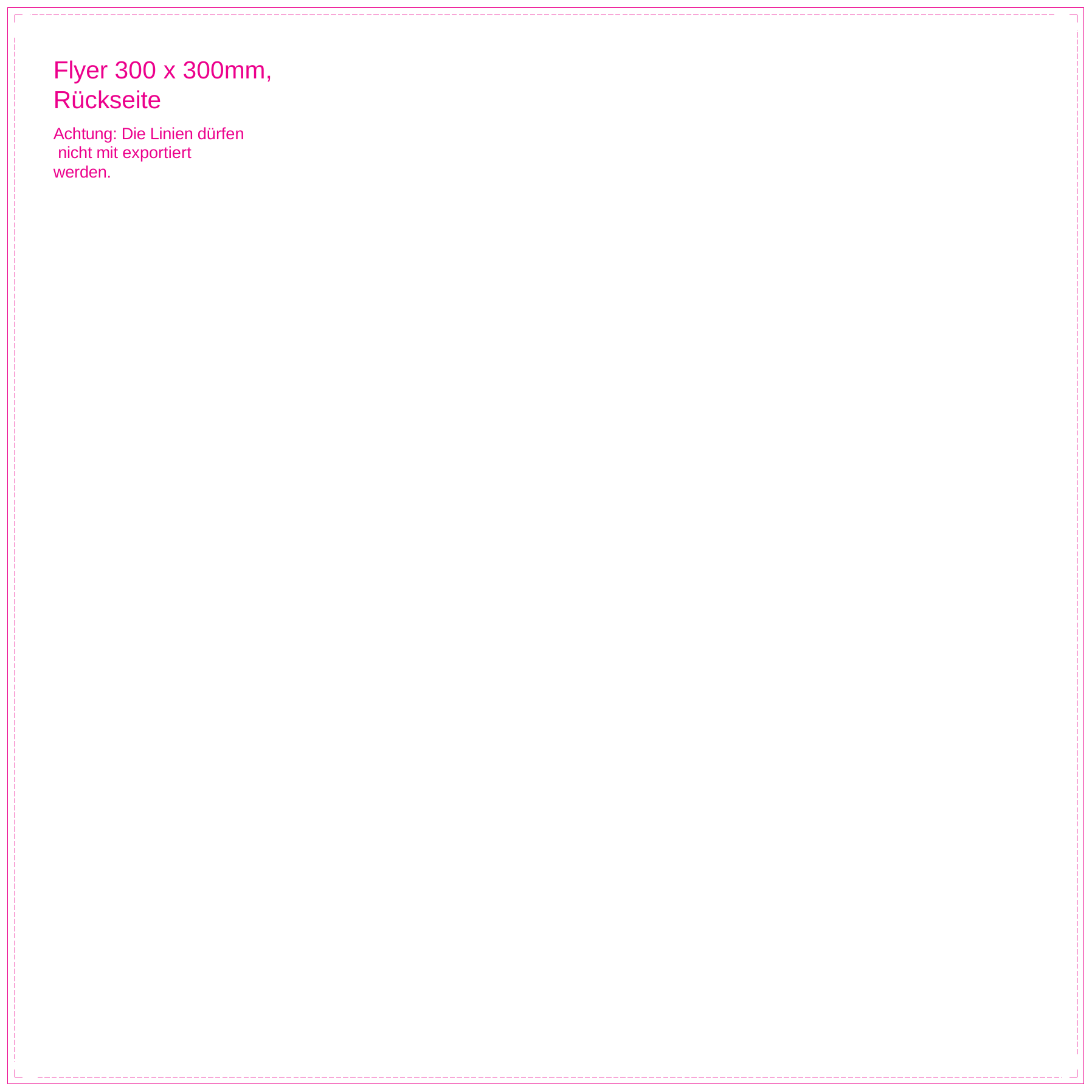

Flyer 300 x 300mm, Rückseite
Achtung: Die Linien dürfen  nicht mit exportiert werden.